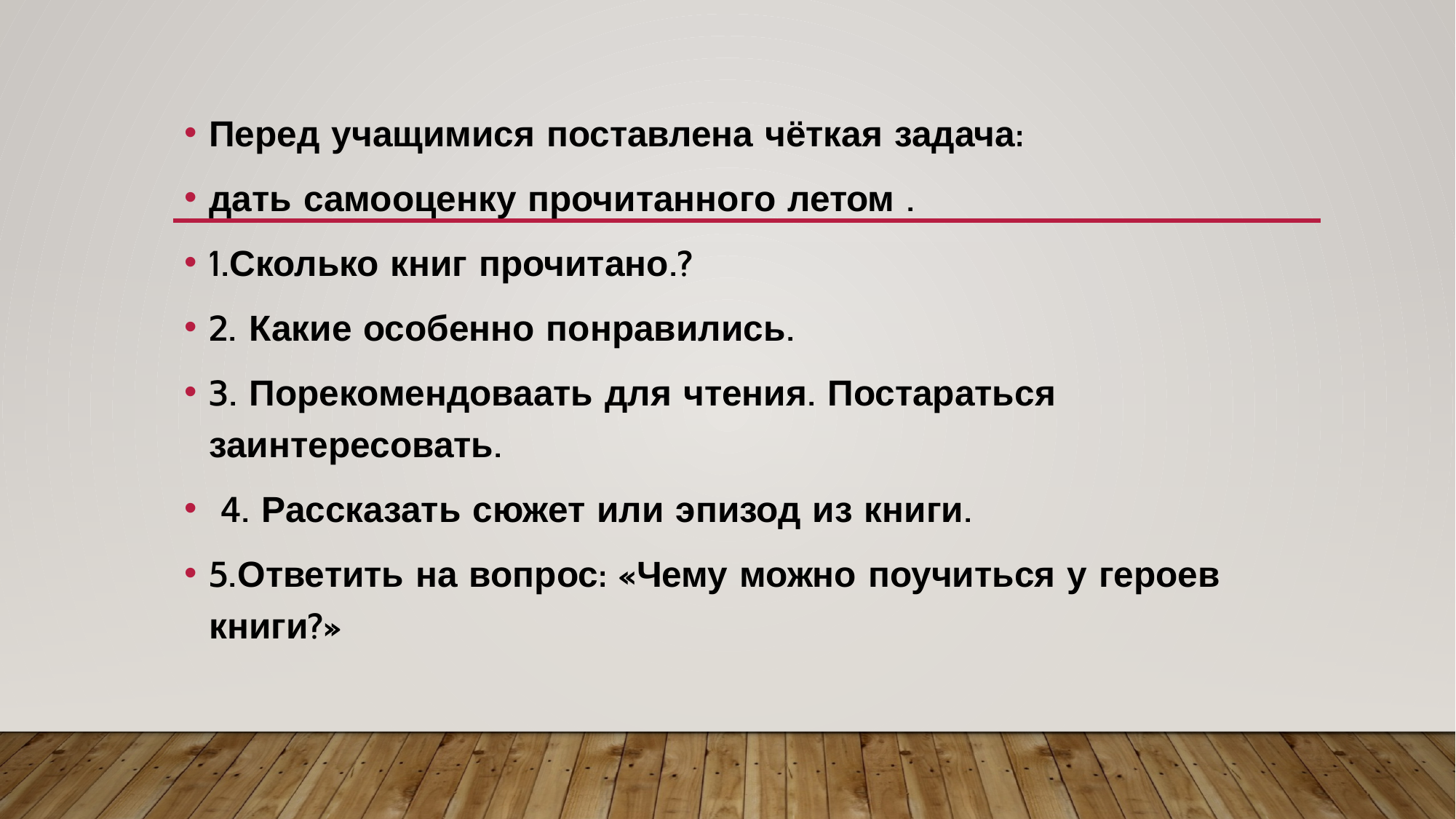

Перед учащимися поставлена чёткая задача:
дать самооценку прочитанного летом .
1.Сколько книг прочитано.?
2. Какие особенно понравились.
3. Порекомендоваать для чтения. Постараться заинтересовать.
 4. Рассказать сюжет или эпизод из книги.
5.Ответить на вопрос: «Чему можно поучиться у героев книги?»